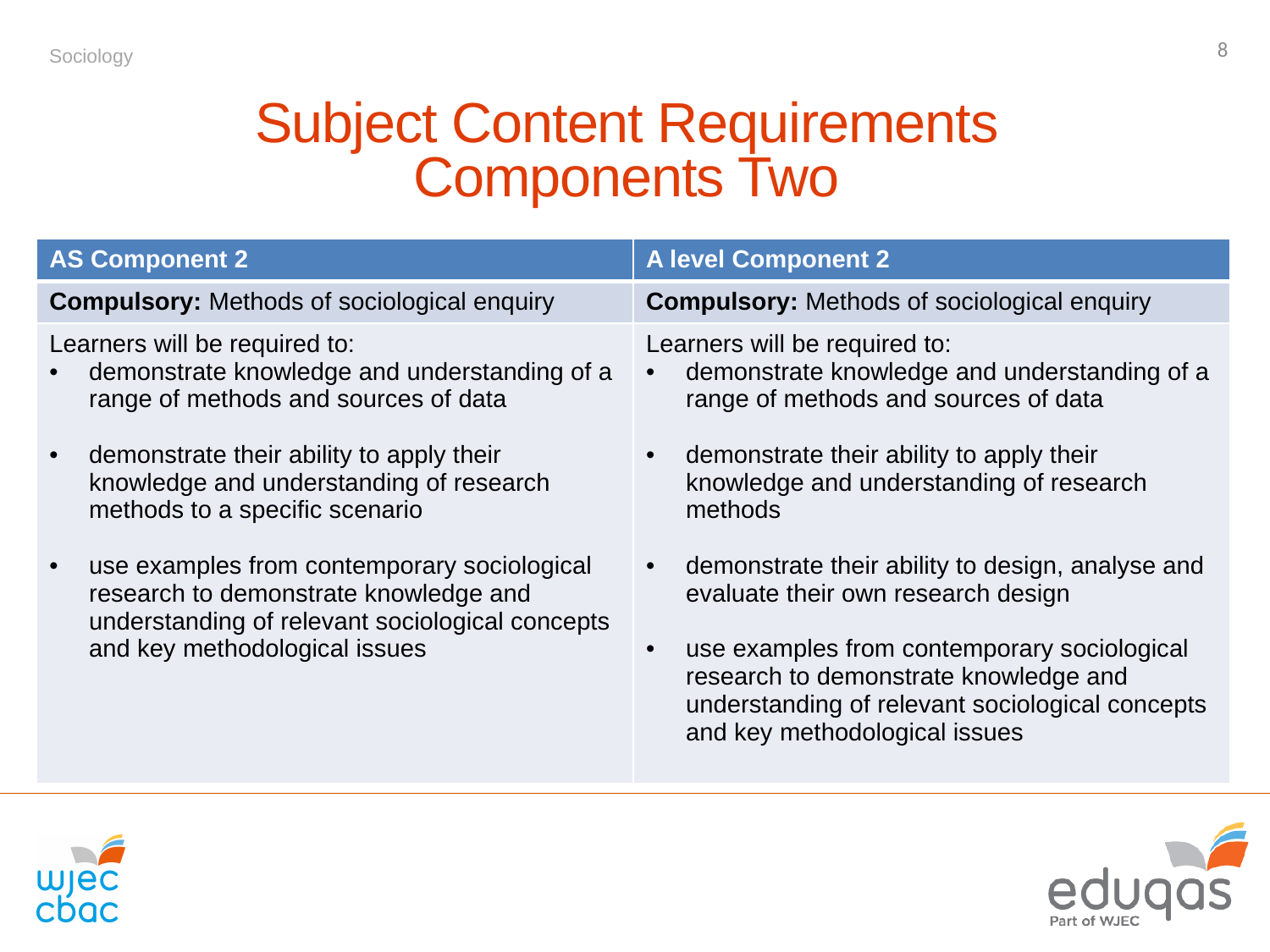

8
Sociology
Subject Content Requirements Components Two
| AS Component 2 | A level Component 2 |
| --- | --- |
| Compulsory: Methods of sociological enquiry | Compulsory: Methods of sociological enquiry |
| Learners will be required to: demonstrate knowledge and understanding of a range of methods and sources of data demonstrate their ability to apply their knowledge and understanding of research methods to a specific scenario use examples from contemporary sociological research to demonstrate knowledge and understanding of relevant sociological concepts and key methodological issues | Learners will be required to: demonstrate knowledge and understanding of a range of methods and sources of data demonstrate their ability to apply their knowledge and understanding of research methods demonstrate their ability to design, analyse and evaluate their own research design use examples from contemporary sociological research to demonstrate knowledge and understanding of relevant sociological concepts and key methodological issues |